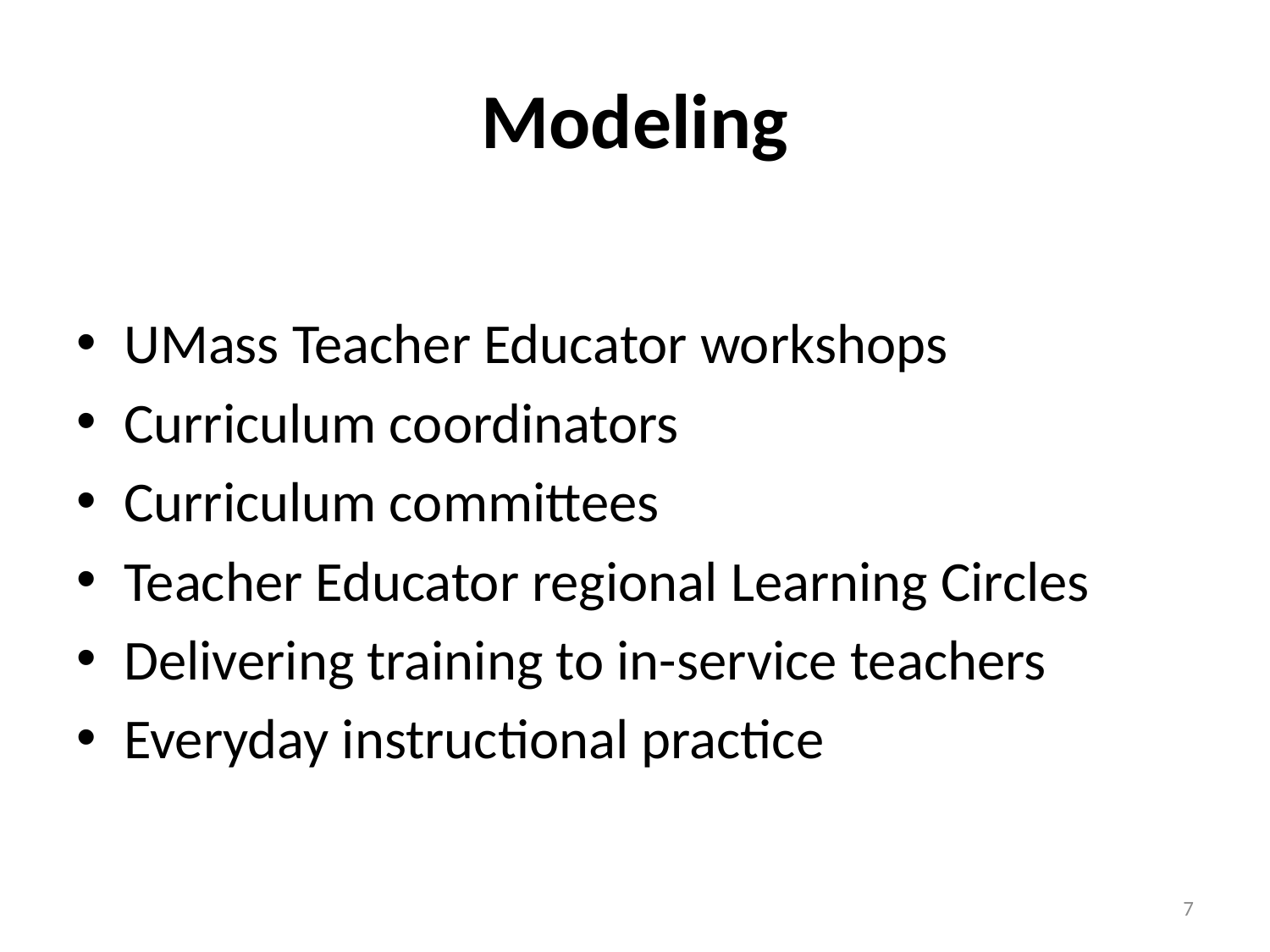

# Modeling

UMass Teacher Educator workshops
Curriculum coordinators
Curriculum committees
Teacher Educator regional Learning Circles
Delivering training to in-service teachers
Everyday instructional practice
7